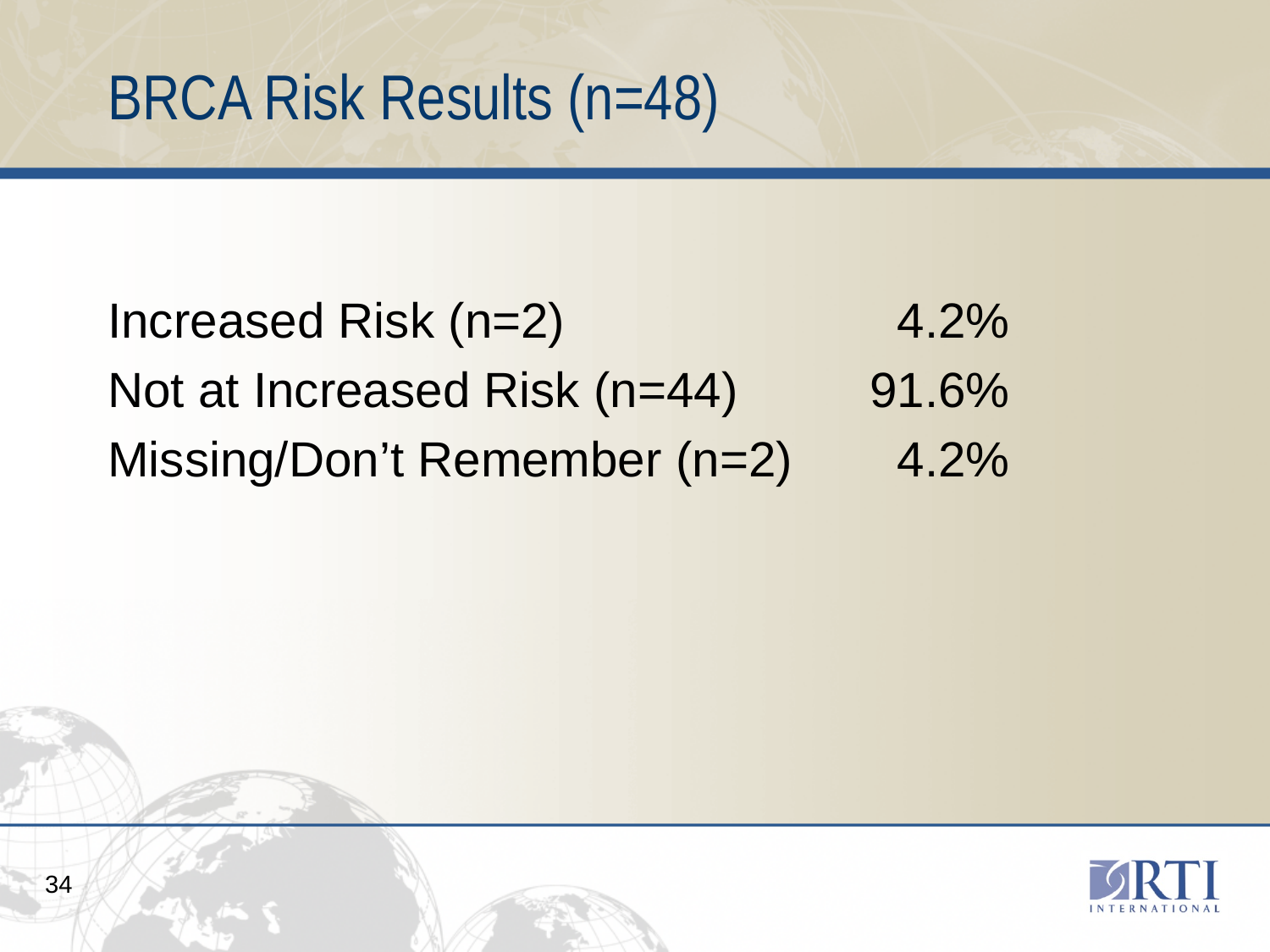

# BRCA Risk Results (n=48)

Increased Risk (n=2)			  4.2%
Not at Increased Risk (n=44)		91.6%
Missing/Don’t Remember (n=2)	  4.2%
34